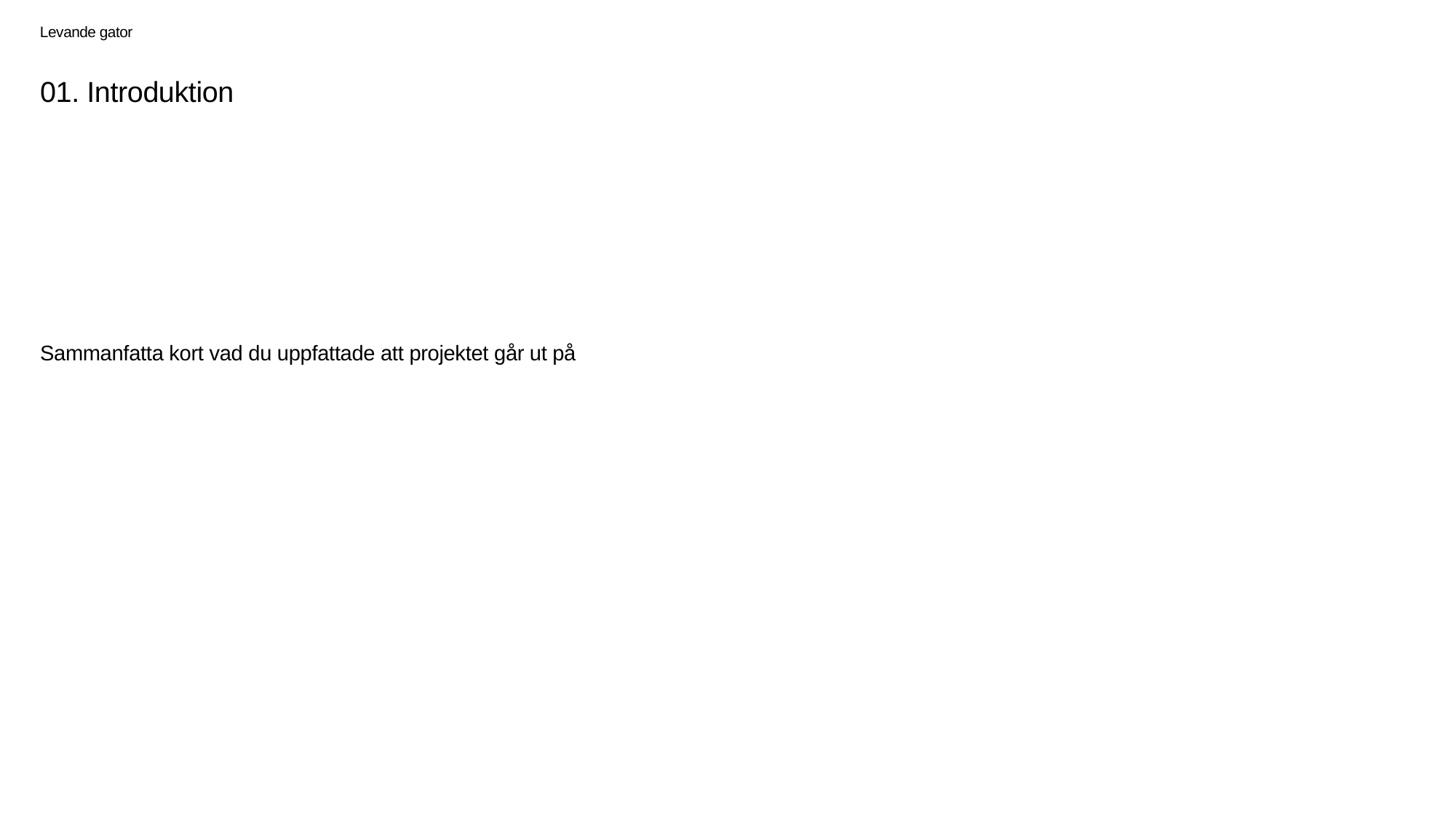

01. Introduktion
Sammanfatta kort vad du uppfattade att projektet går ut på